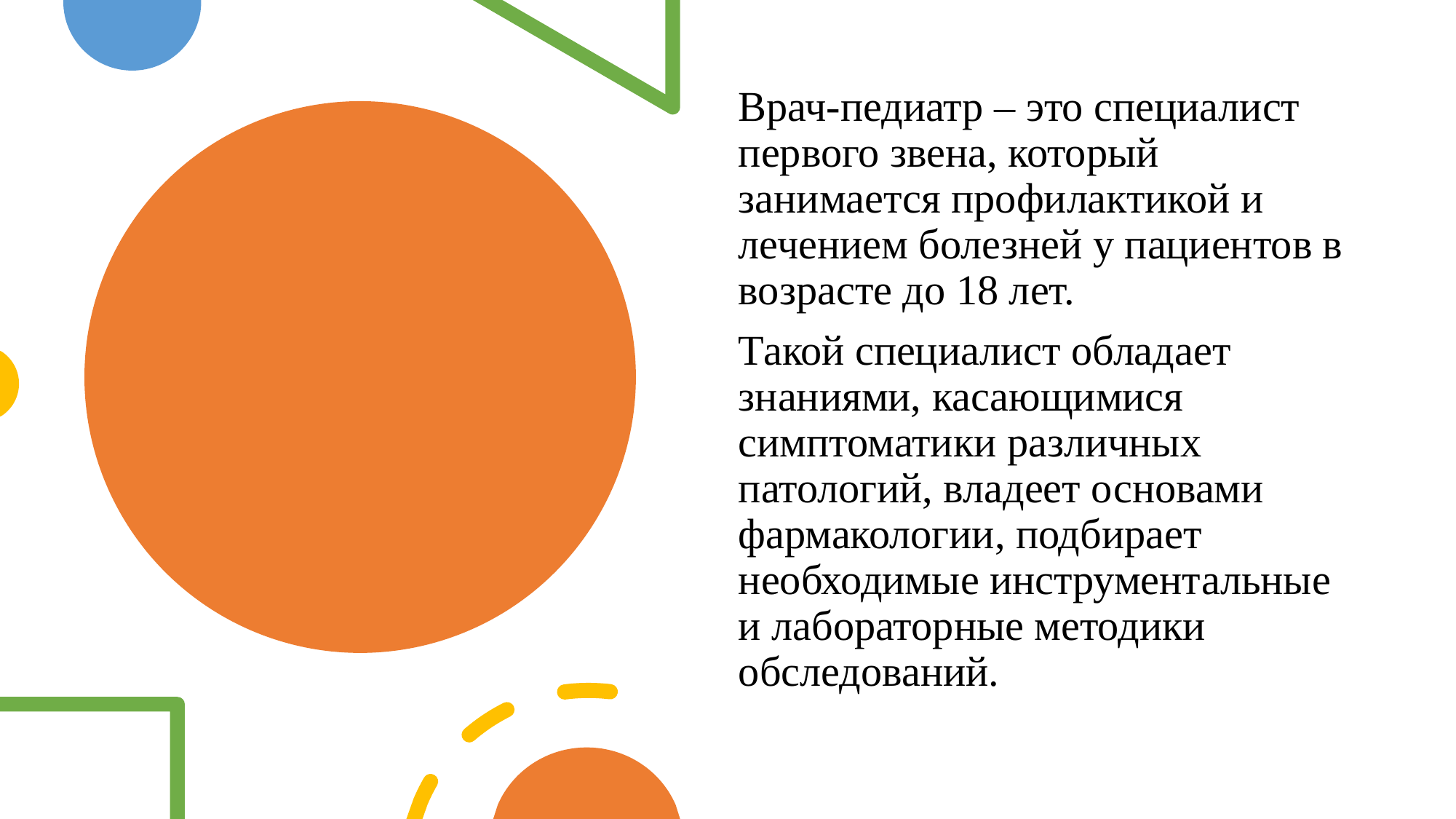

Врач-педиатр – это специалист первого звена, который занимается профилактикой и лечением болезней у пациентов в возрасте до 18 лет.
Такой специалист обладает знаниями, касающимися симптоматики различных патологий, владеет основами фармакологии, подбирает необходимые инструментальные и лабораторные методики обследований.